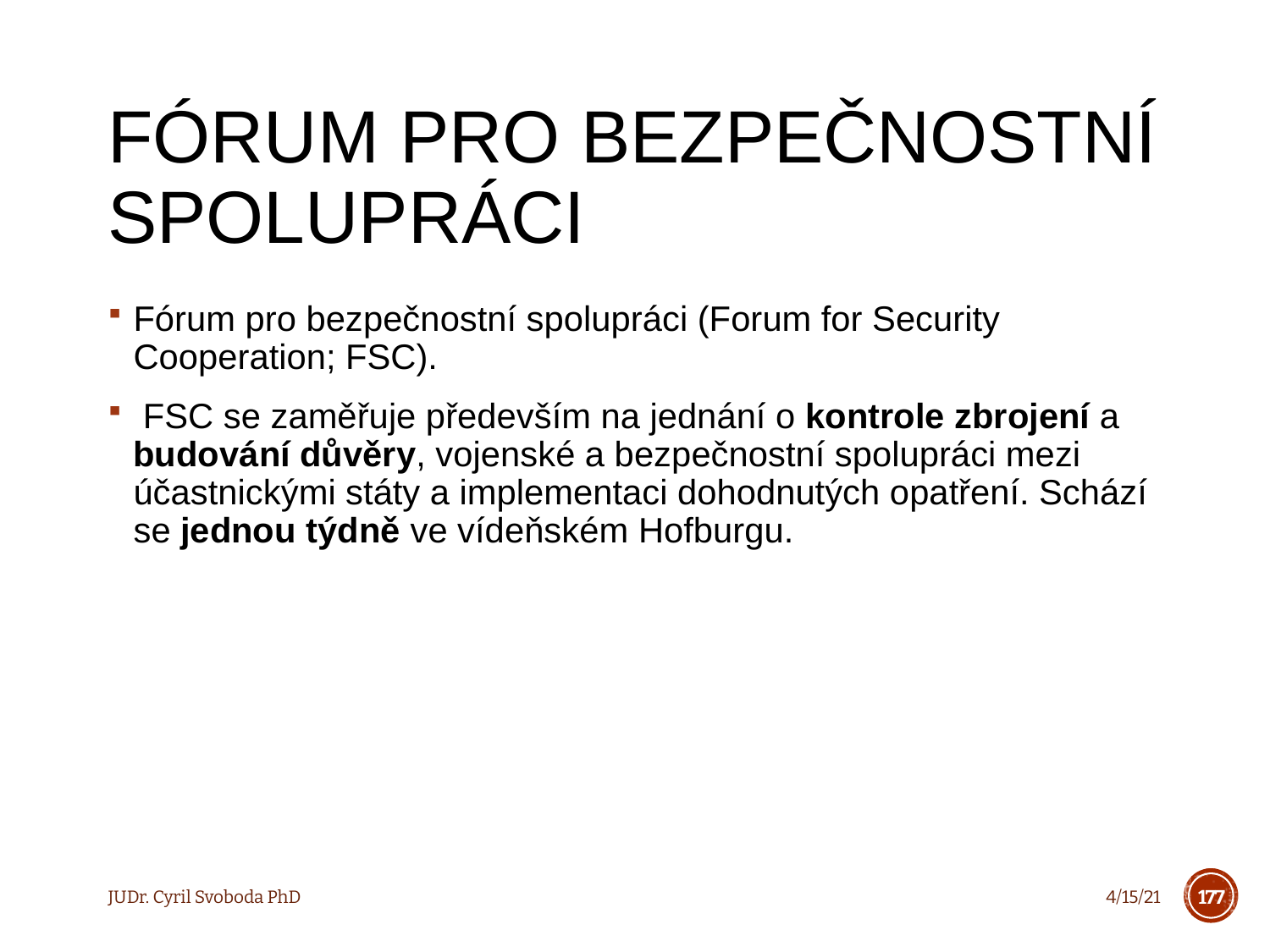

# Fórum pro bezpečnostní spolupráci
Fórum pro bezpečnostní spolupráci (Forum for Security Cooperation; FSC).
 FSC se zaměřuje především na jednání o kontrole zbrojení a budování důvěry, vojenské a bezpečnostní spolupráci mezi účastnickými státy a implementaci dohodnutých opatření. Schází se jednou týdně ve vídeňském Hofburgu.
JUDr. Cyril Svoboda PhD
4/15/21
177